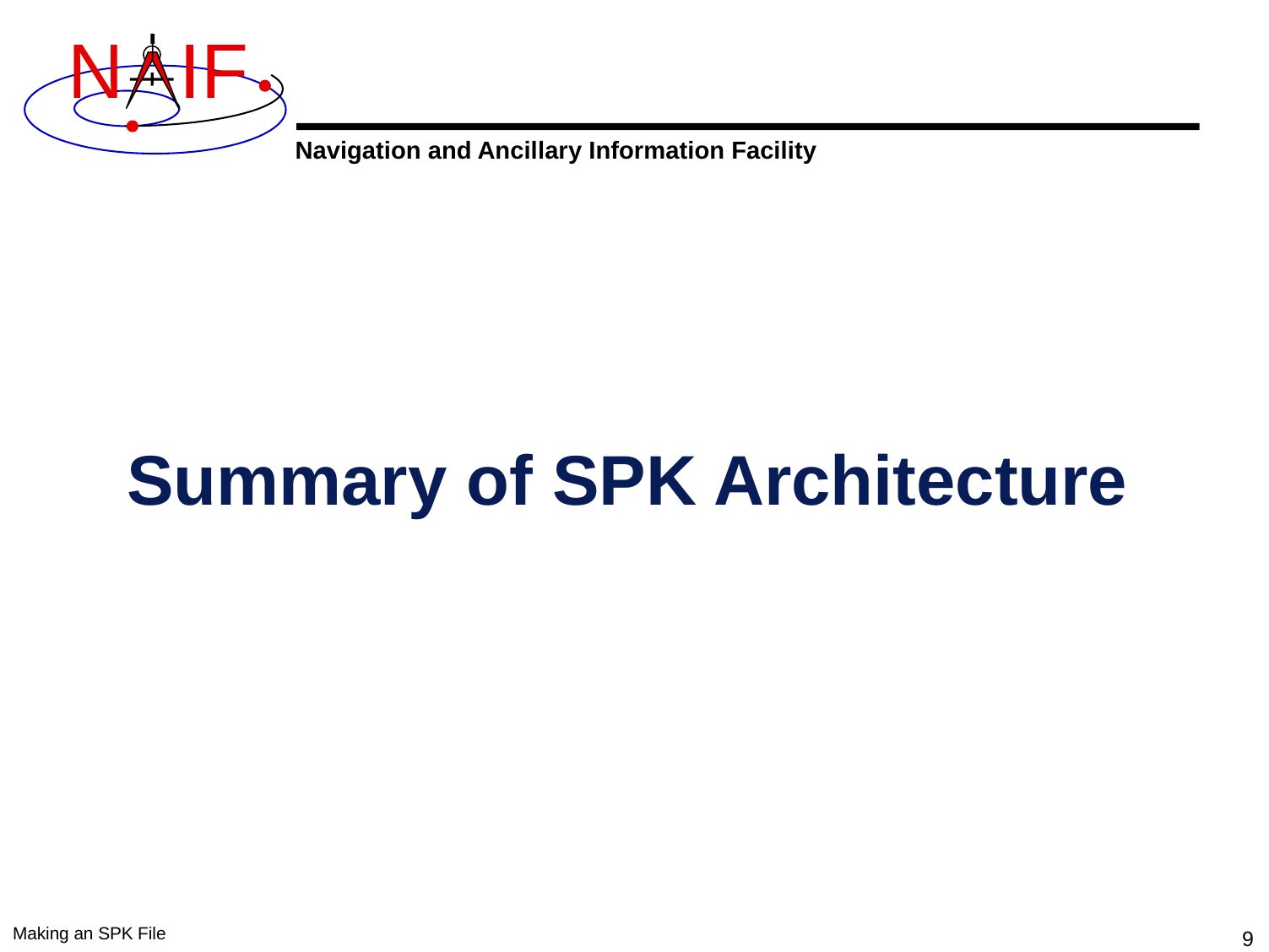

# Summary of SPK Architecture
Making an SPK File
9